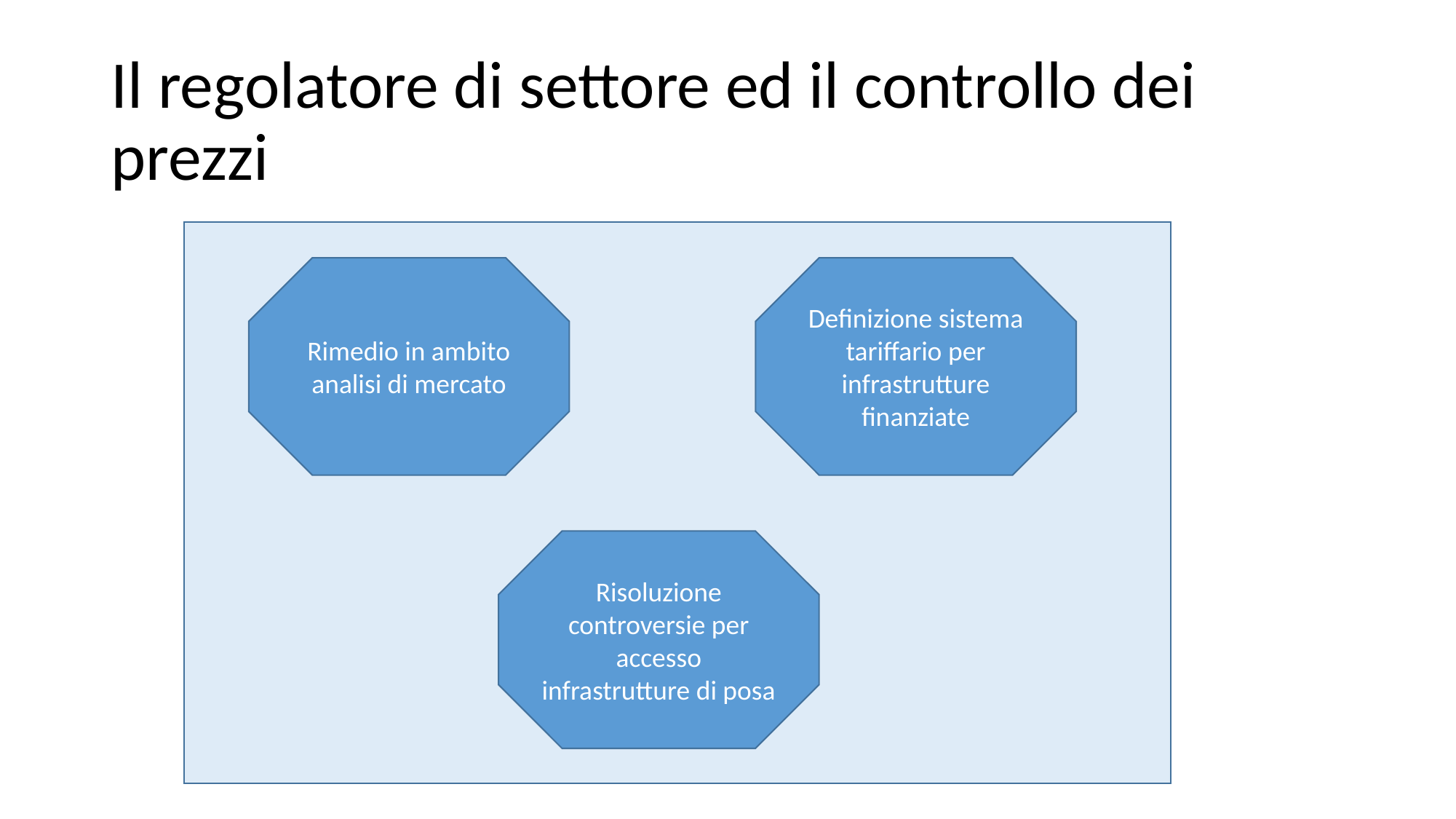

# Il regolatore di settore ed il controllo dei prezzi

Rimedio in ambito analisi di mercato
Definizione sistema tariffario per infrastrutture finanziate
Risoluzione controversie per accesso infrastrutture di posa